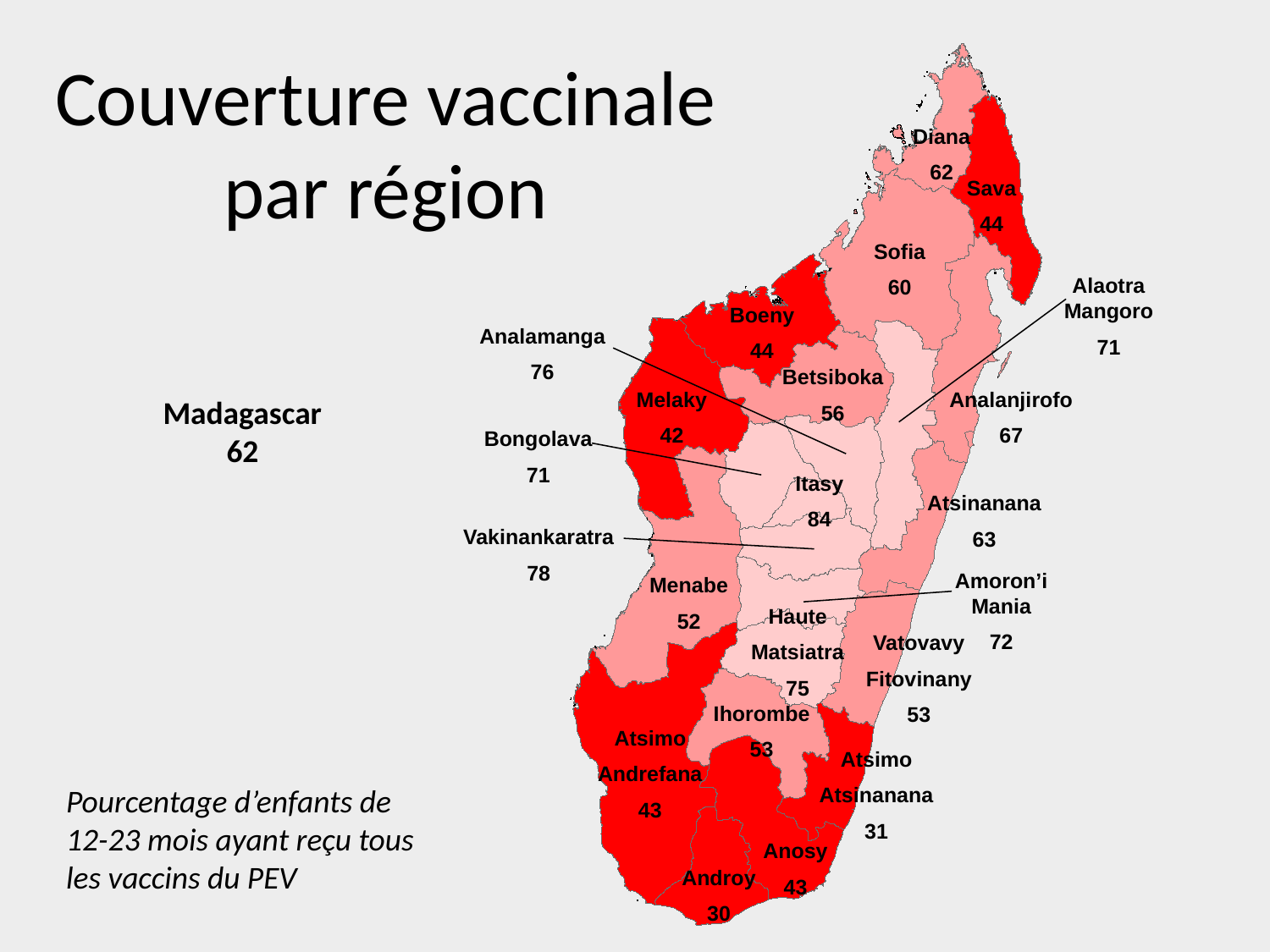

# Couverture vaccinale par région
Diana
62
Sava
44
Sofia
60
Alaotra Mangoro
71
Boeny
44
Analamanga
76
Betsiboka
56
Analanjirofo
67
Melaky
42
Madagascar
62
Bongolava
71
Itasy
84
Atsinanana
63
Vakinankaratra
78
Amoron’i Mania
72
Menabe
52
Haute
Matsiatra
75
Vatovavy
Fitovinany
53
Ihorombe
53
Atsimo
Andrefana
43
Atsimo
Atsinanana
31
Pourcentage d’enfants de 12-23 mois ayant reçu tous les vaccins du PEV
Anosy
43
Androy
30